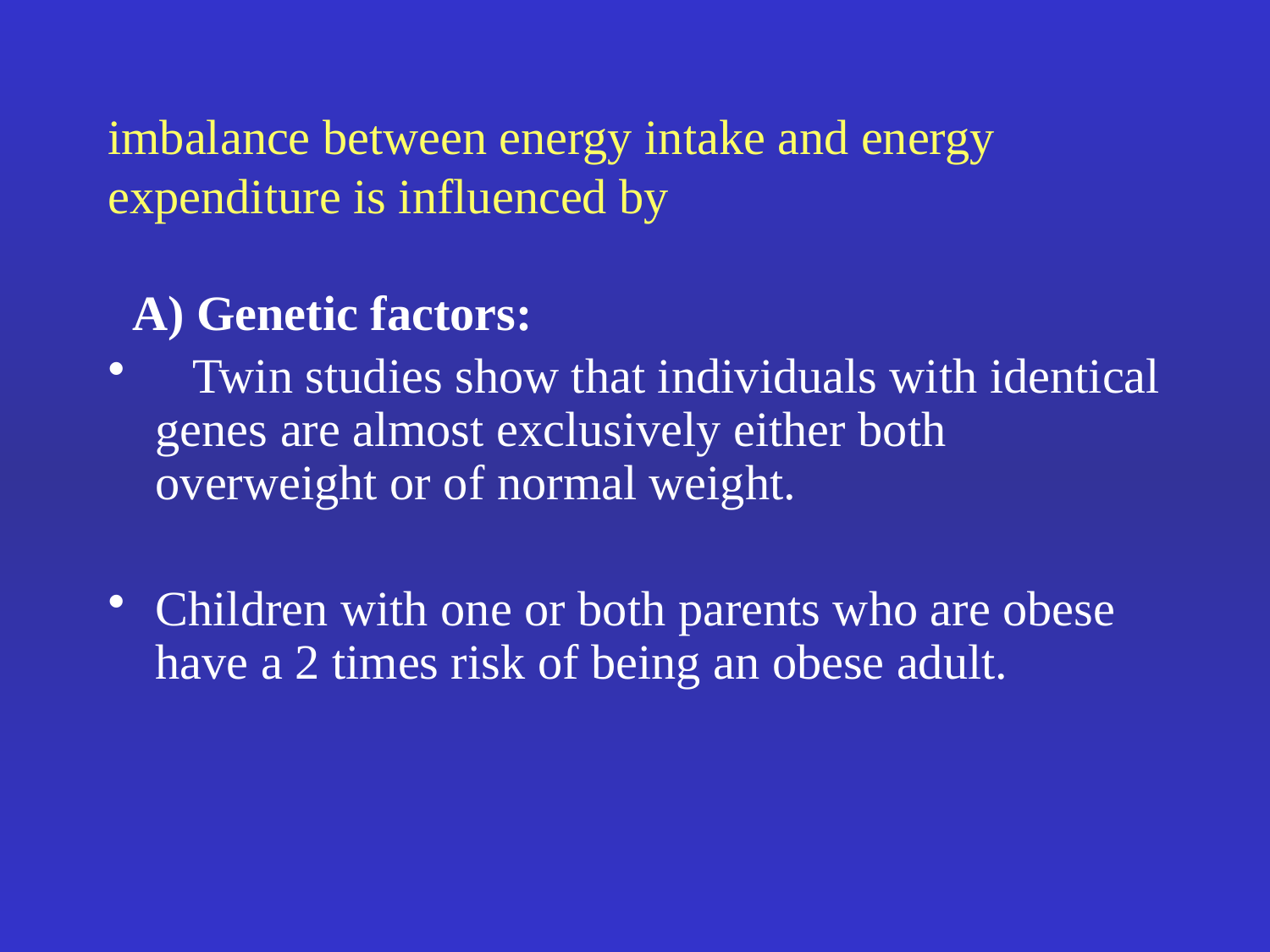

# imbalance between energy intake and energy expenditure is influenced by
  A) Genetic factors:
   Twin studies show that individuals with identical genes are almost exclusively either both overweight or of normal weight.

Children with one or both parents who are obese have a 2 times risk of being an obese adult.